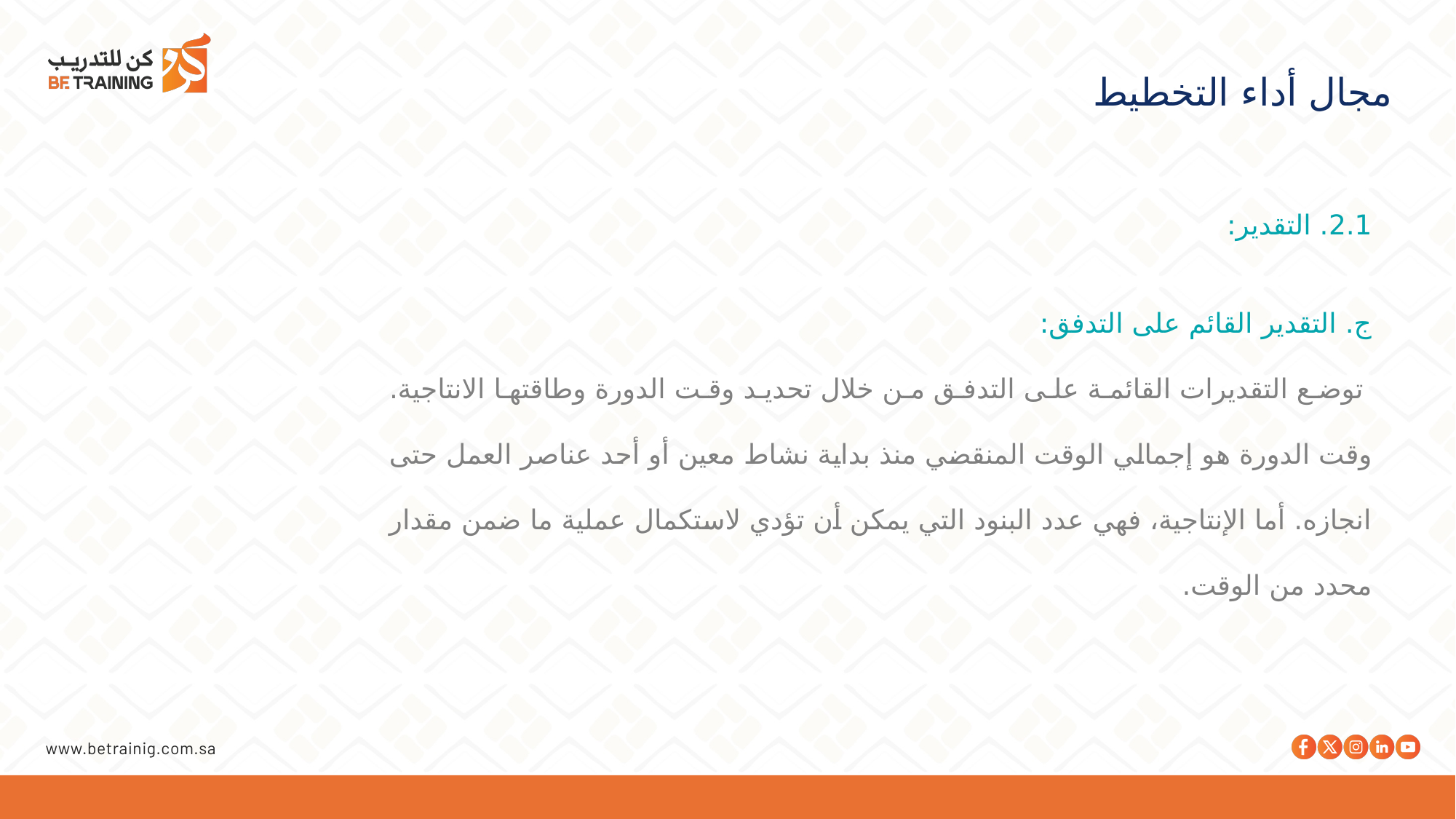

مجال أداء التخطيط
2.1. التقدير:

ج. التقدير القائم على التدفق:
 توضع التقديرات القائمة على التدفق من خلال تحديد وقت الدورة وطاقتها الانتاجية. وقت الدورة هو إجمالي الوقت المنقضي منذ بداية نشاط معين أو أحد عناصر العمل حتى انجازه. أما الإنتاجية، فهي عدد البنود التي يمكن أن تؤدي لاستكمال عملية ما ضمن مقدار محدد من الوقت.